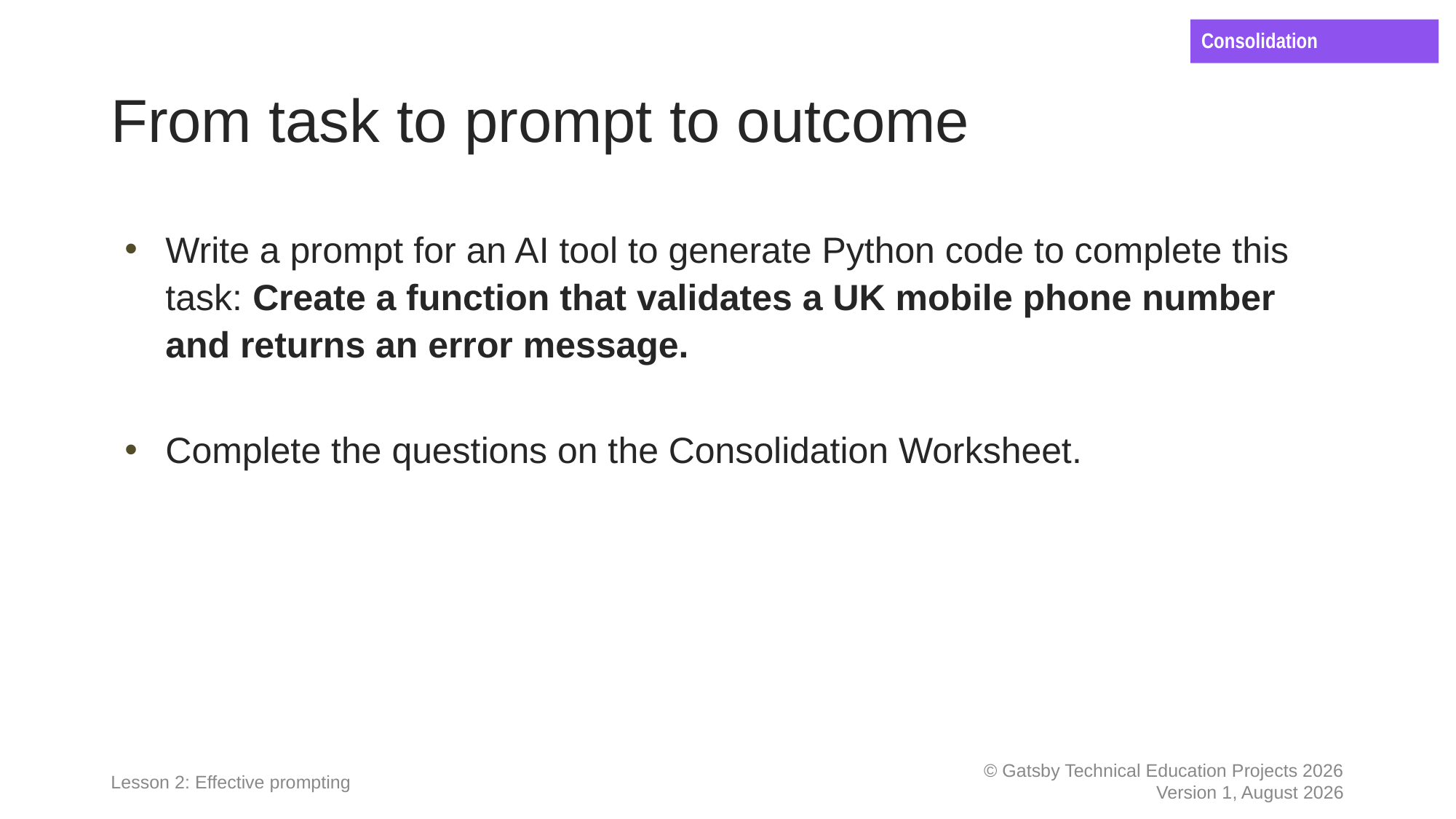

Consolidation
# From task to prompt to outcome
Write a prompt for an AI tool to generate Python code to complete this task: Create a function that validates a UK mobile phone number and returns an error message.
Complete the questions on the Consolidation Worksheet.
Lesson 2: Effective prompting